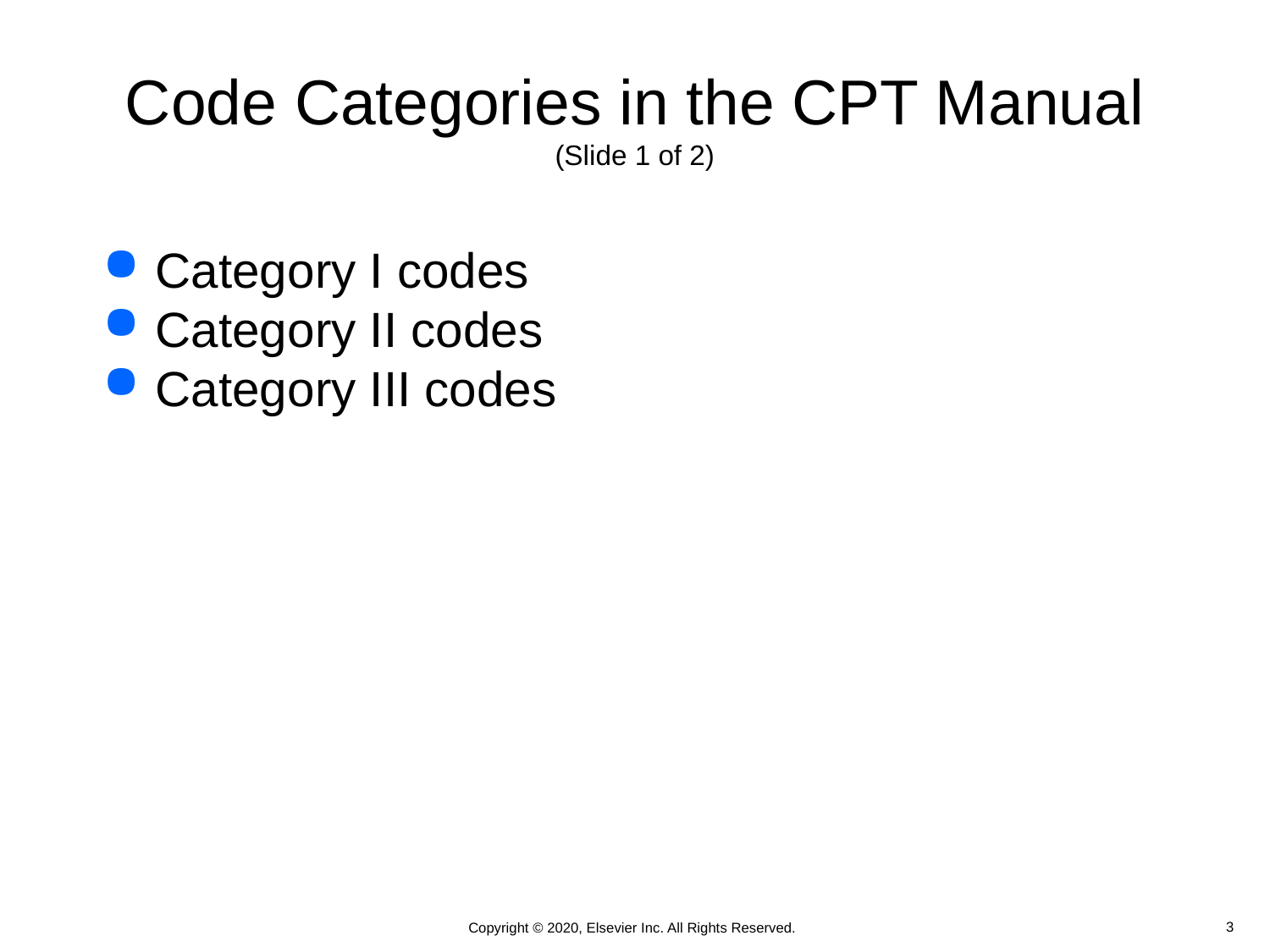

# Code Categories in the CPT Manual (Slide 1 of 2)
Category I codes
Category II codes
Category III codes